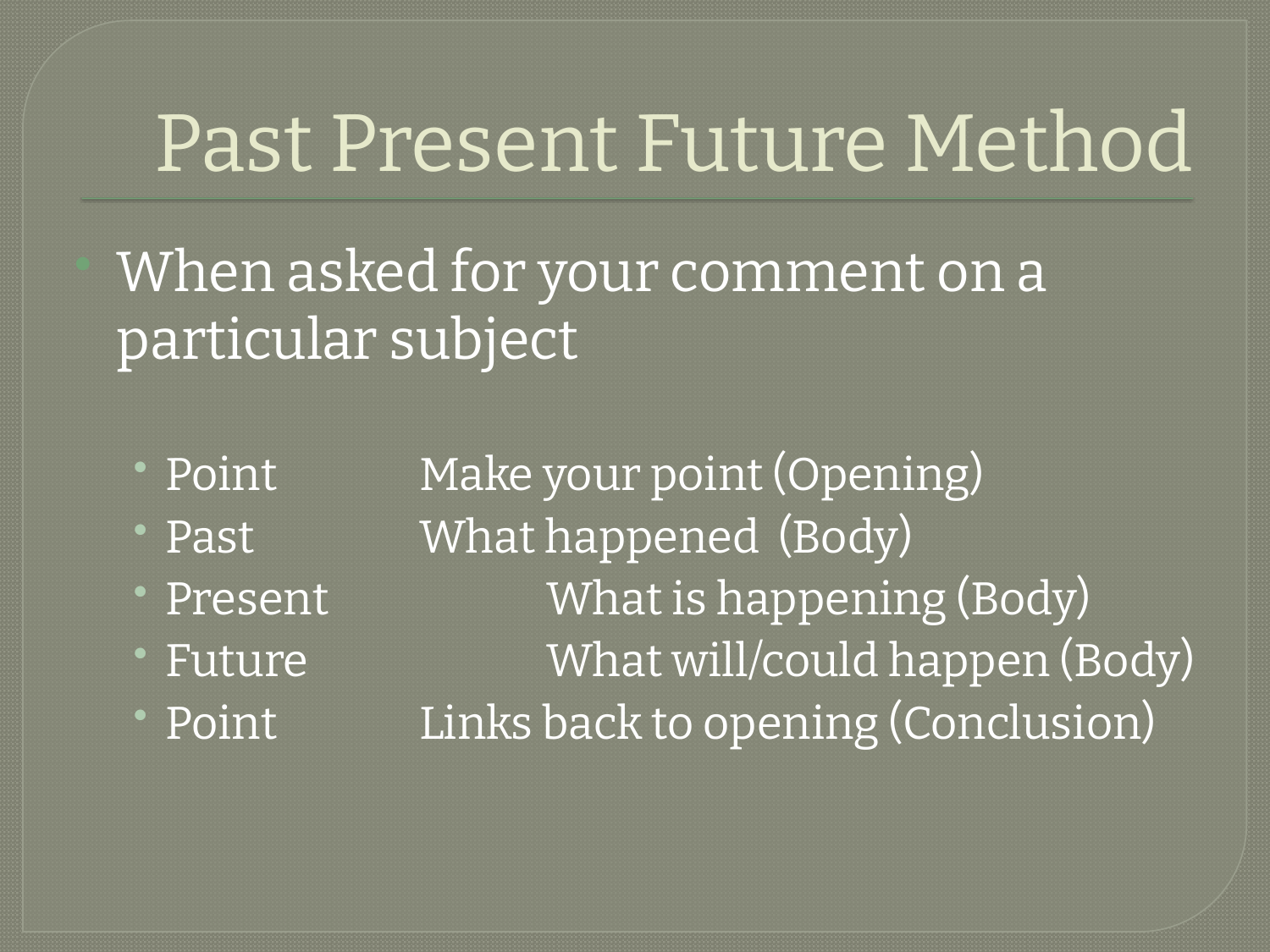

# Past Present Future Method
When asked for your comment on a particular subject

Point		Make your point (Opening)
Past		What happened  (Body)
Present		What is happening (Body)
Future		What will/could happen (Body)
Point		Links back to opening (Conclusion)